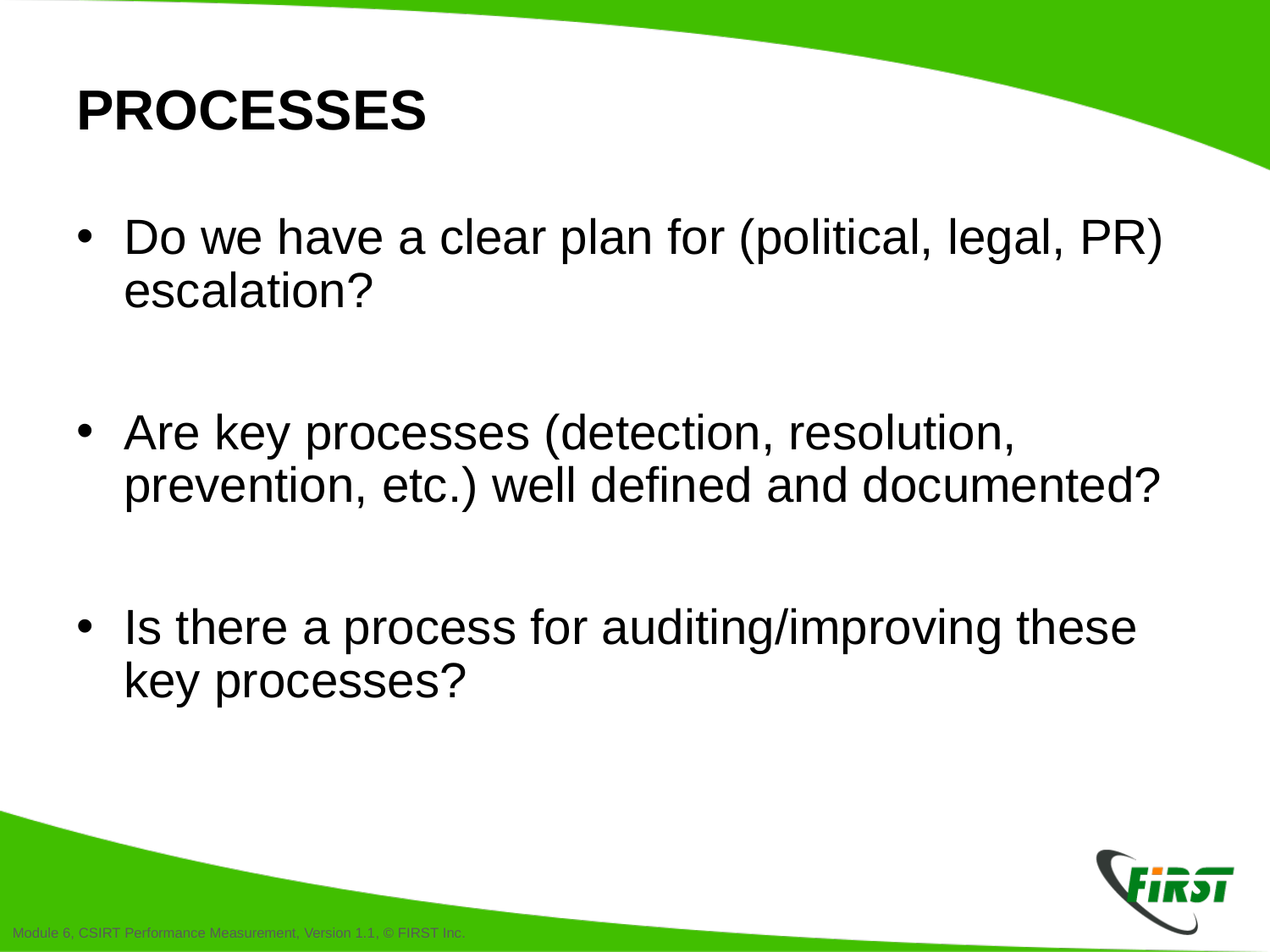

# PROCESSES
Do we have a clear plan for (political, legal, PR) escalation?

Are key processes (detection, resolution, prevention, etc.) well defined and documented?

Is there a process for auditing/improving these key processes?